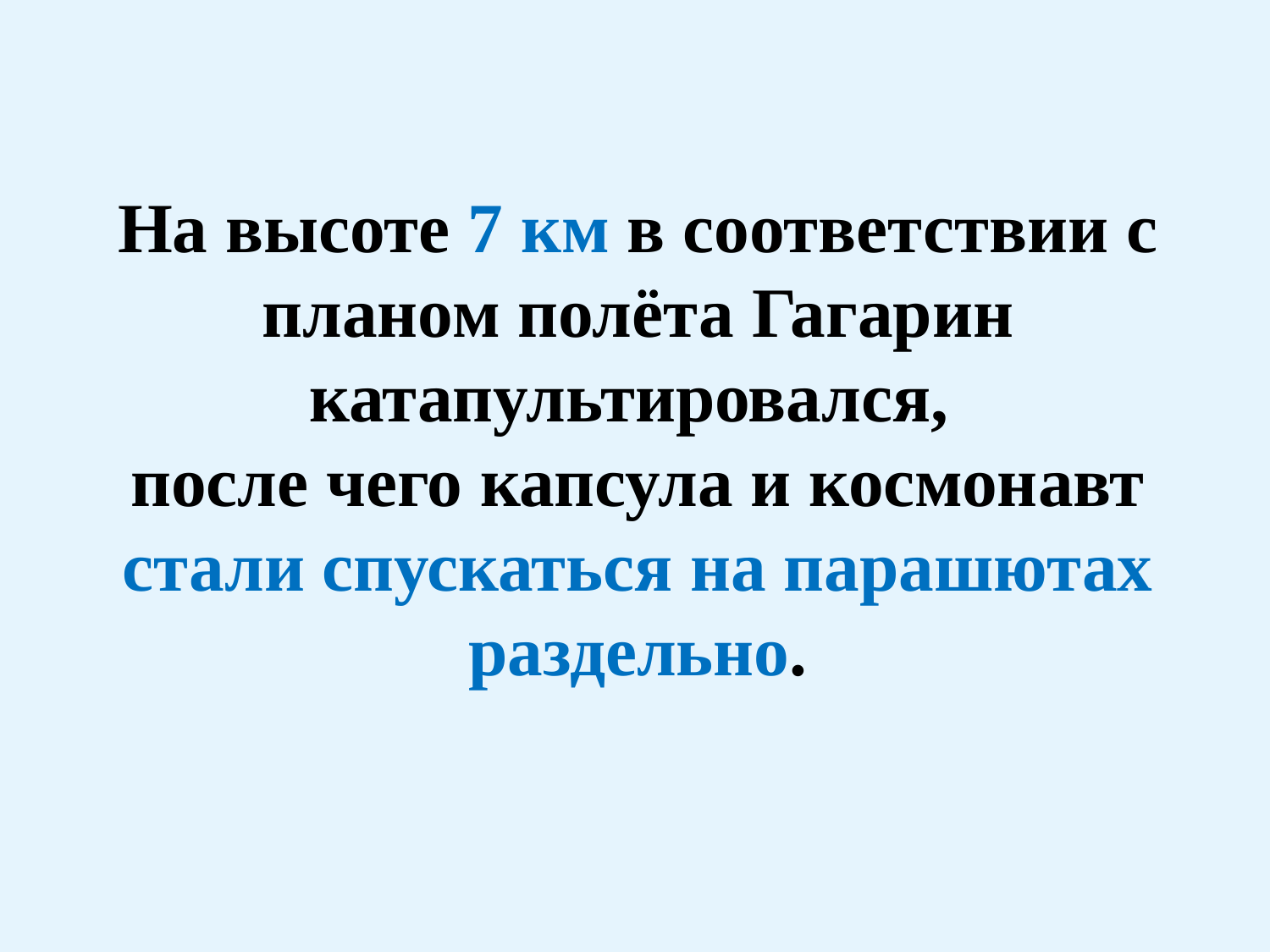

На высоте 7 км в соответствии с планом полёта Гагарин катапультировался,
после чего капсула и космонавт стали спускаться на парашютах раздельно.